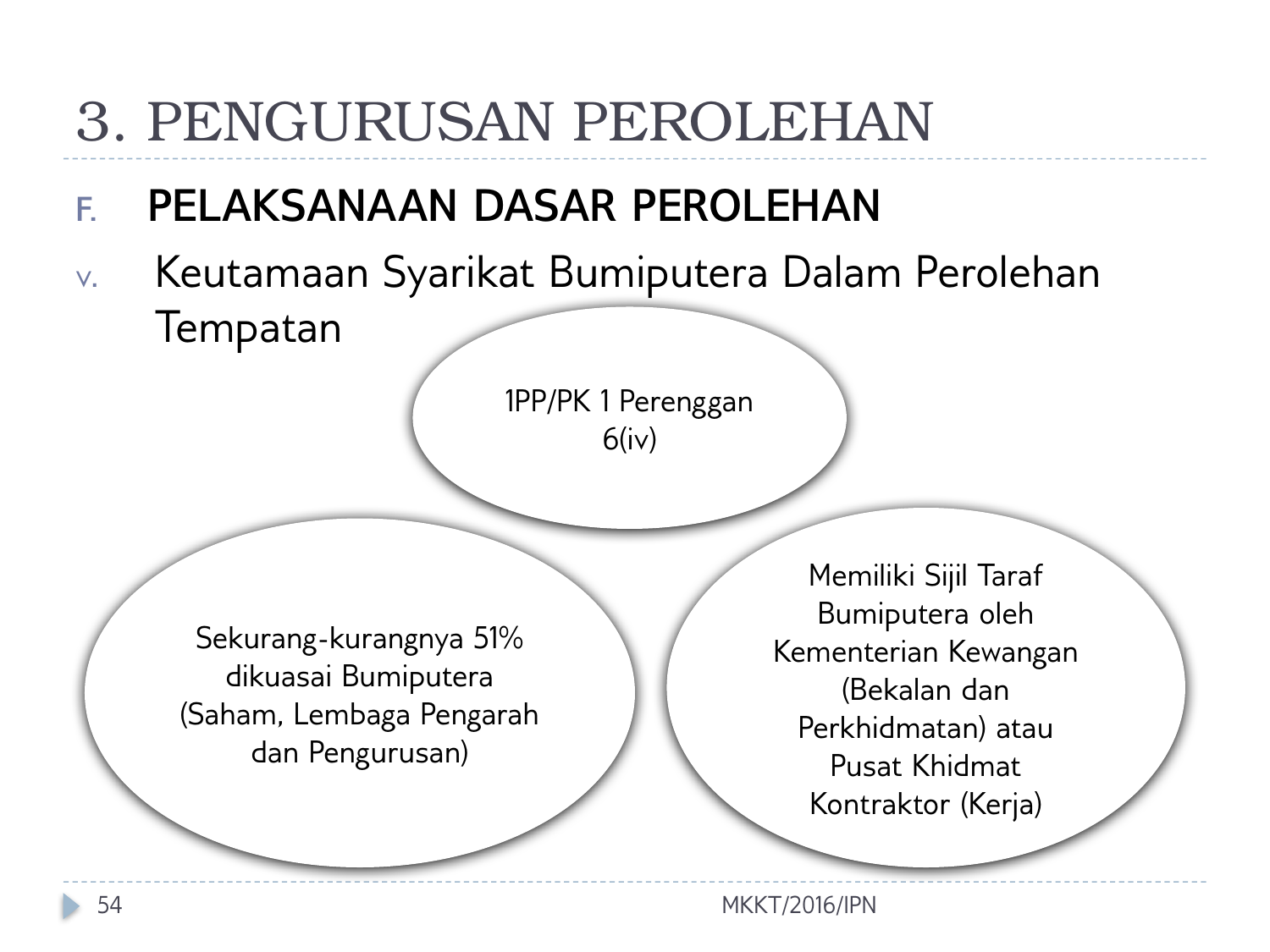

# 3. PENGURUSAN PEROLEHAN
PELAKSANAAN DASAR PEROLEHAN
Keutamaan Syarikat Bumiputera Dalam Perolehan Tempatan
1PP/PK 1 Perenggan 6(iv)
Memiliki Sijil Taraf Bumiputera oleh Kementerian Kewangan (Bekalan dan Perkhidmatan) atau
Pusat Khidmat Kontraktor (Kerja)
Sekurang-kurangnya 51% dikuasai Bumiputera (Saham, Lembaga Pengarah dan Pengurusan)
54
MKKT/2016/IPN